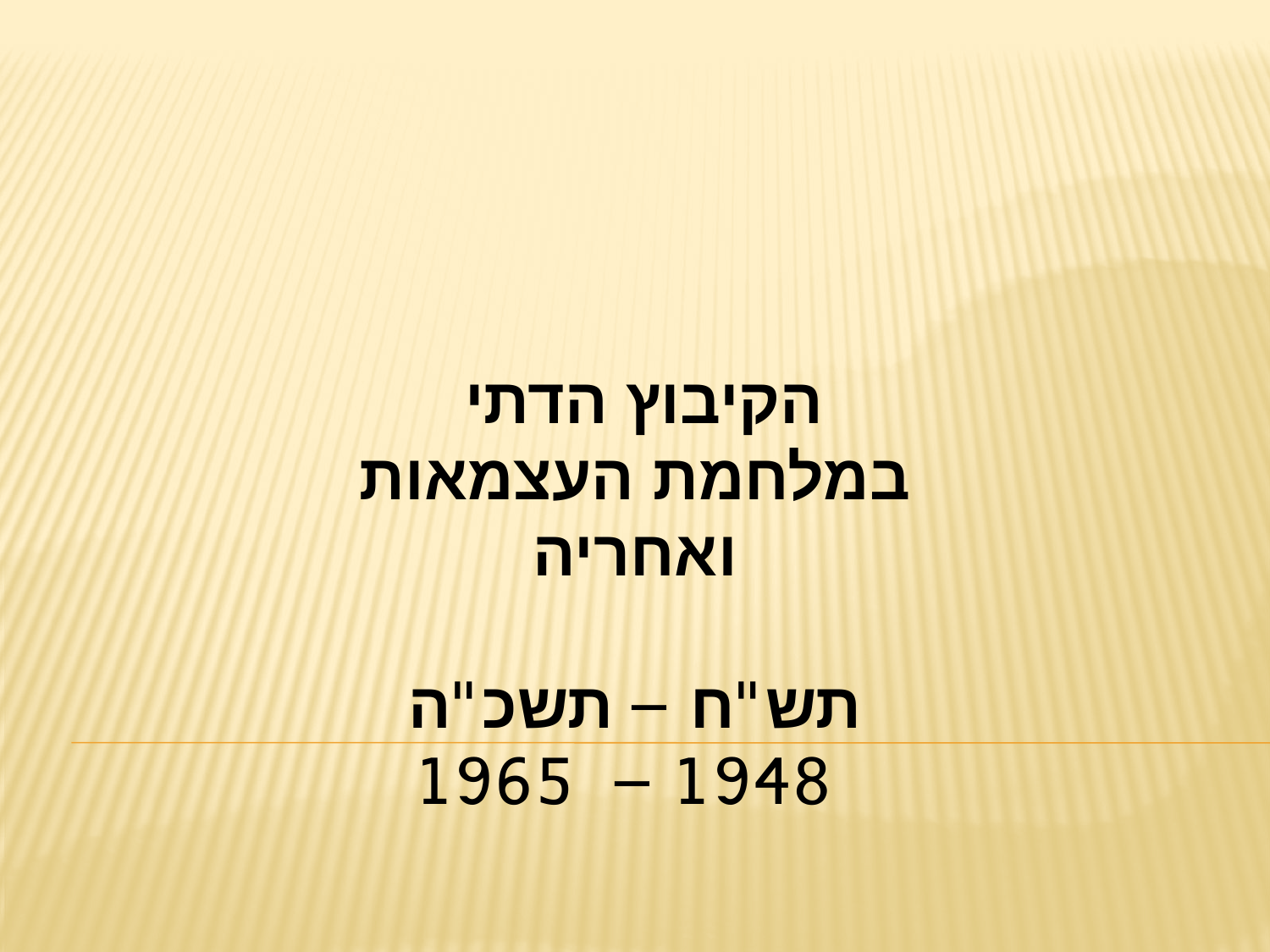

הקיבוץ הדתי
במלחמת העצמאות
ואחריה

תש"ח – תשכ"ה
  1948 –  1965